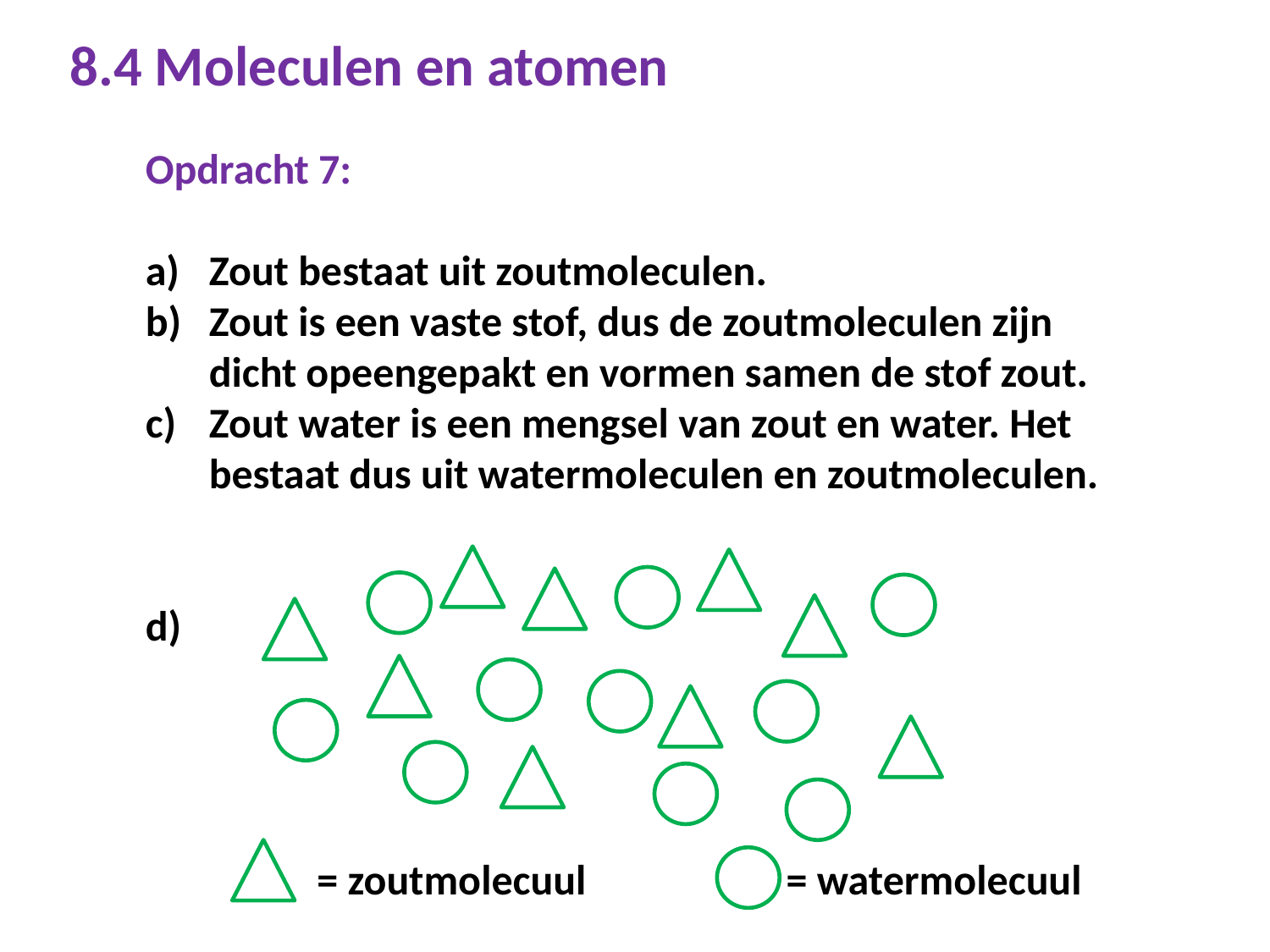

# 8.4 Moleculen en atomen
Opdracht 7:

Zout bestaat uit zoutmoleculen.
Zout is een vaste stof, dus de zoutmoleculen zijn dicht opeengepakt en vormen samen de stof zout.
Zout water is een mengsel van zout en water. Het bestaat dus uit watermoleculen en zoutmoleculen.

                  = zoutmolecuul                     = watermolecuul